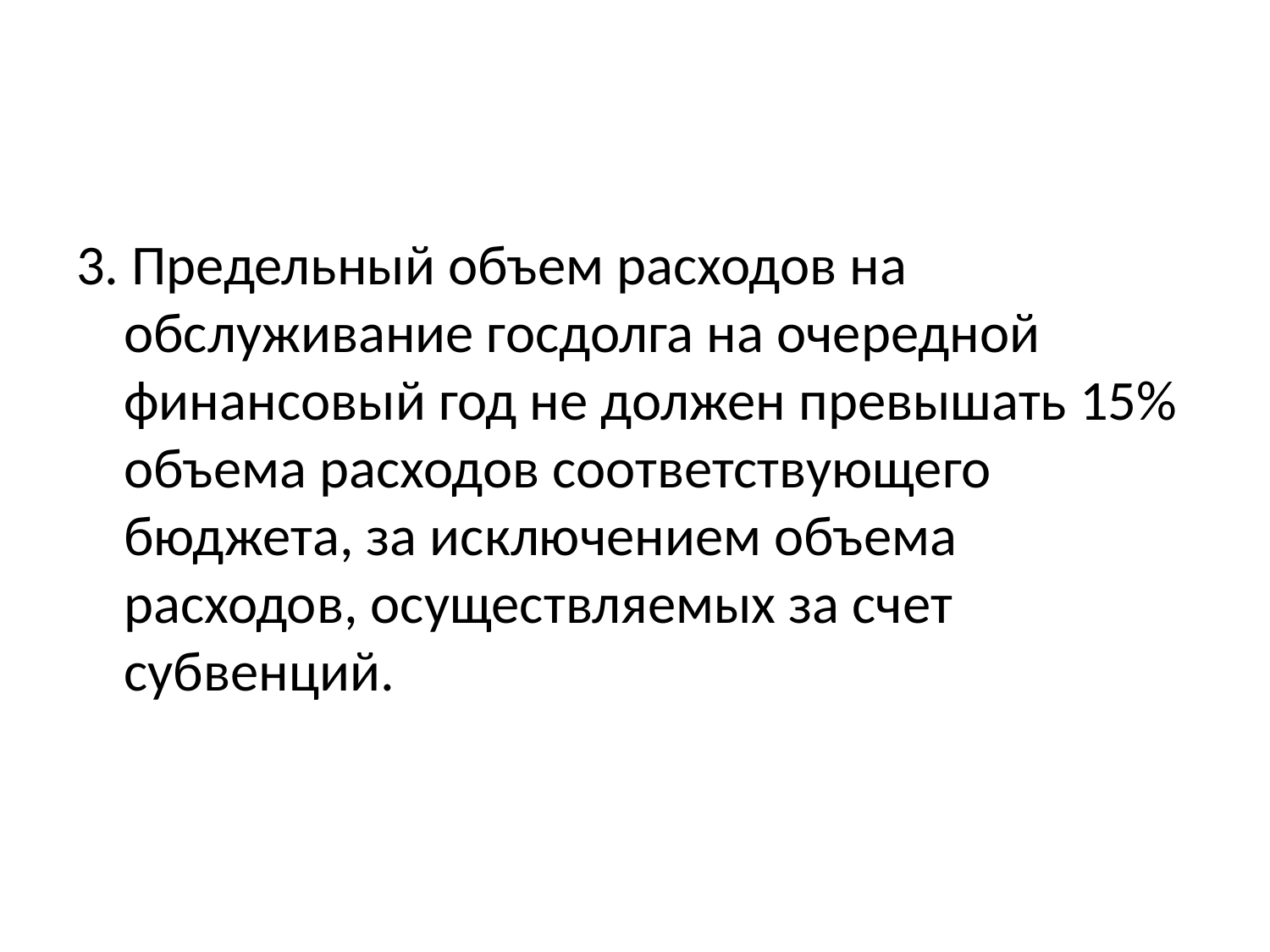

#
3. Предельный объем расходов на обслуживание госдолга на очередной финансовый год не должен превышать 15% объема расходов соответствующего бюджета, за исключением объема расходов, осуществляемых за счет субвенций.